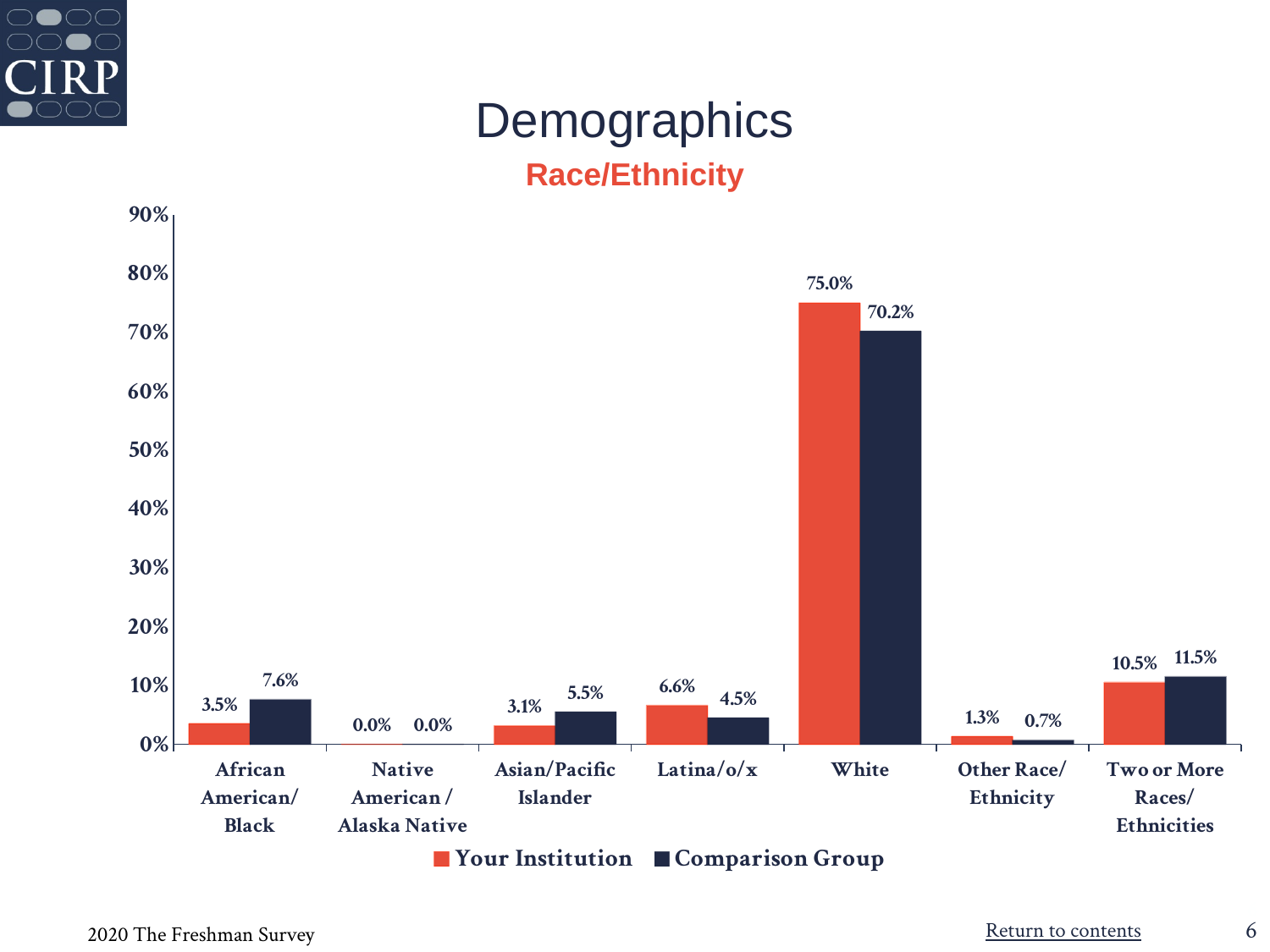

Demographics

### Chart

| Category | Your Institution | Comparison Group |
|---|---|---|
| African American/ Black | 0.035 | 0.076 |
| Native American /Alaska Native | 0.0 | 0.0 |
| Asian/Pacific Islander | 0.031 | 0.055 |
| Latina/o/x | 0.066 | 0.045 |
| White | 0.75 | 0.702 |
| Other Race/ Ethnicity | 0.013 | 0.007 |
| Two or More Races/ Ethnicities | 0.105 | 0.115 |
Race/Ethnicity
2020 The Freshman Survey
6
Return to contents
6